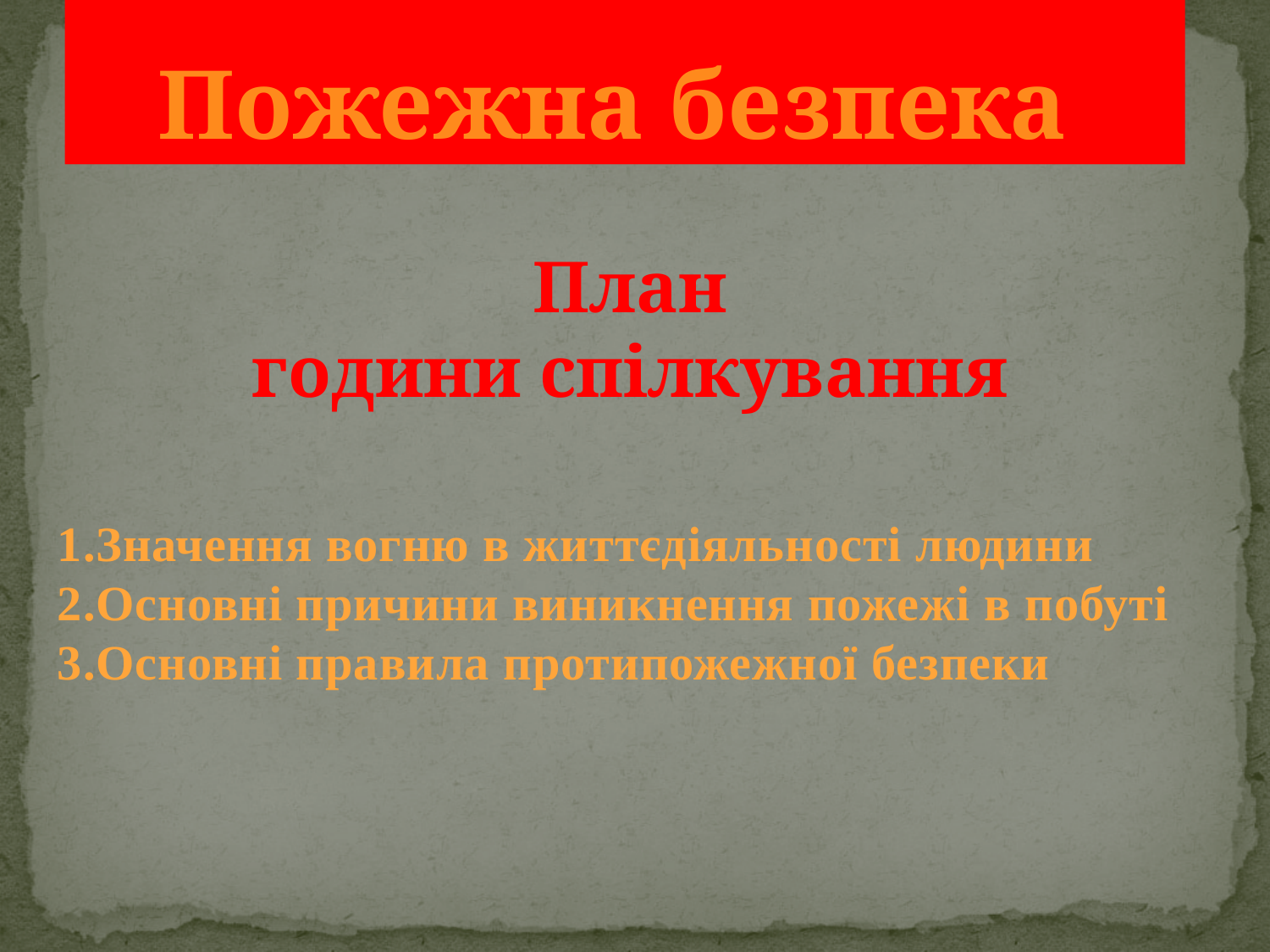

# Пожежна безпека
План
години спілкування
1.Значення вогню в життєдіяльності людини
2.Основні причини виникнення пожежі в побуті
3.Основні правила протипожежної безпеки